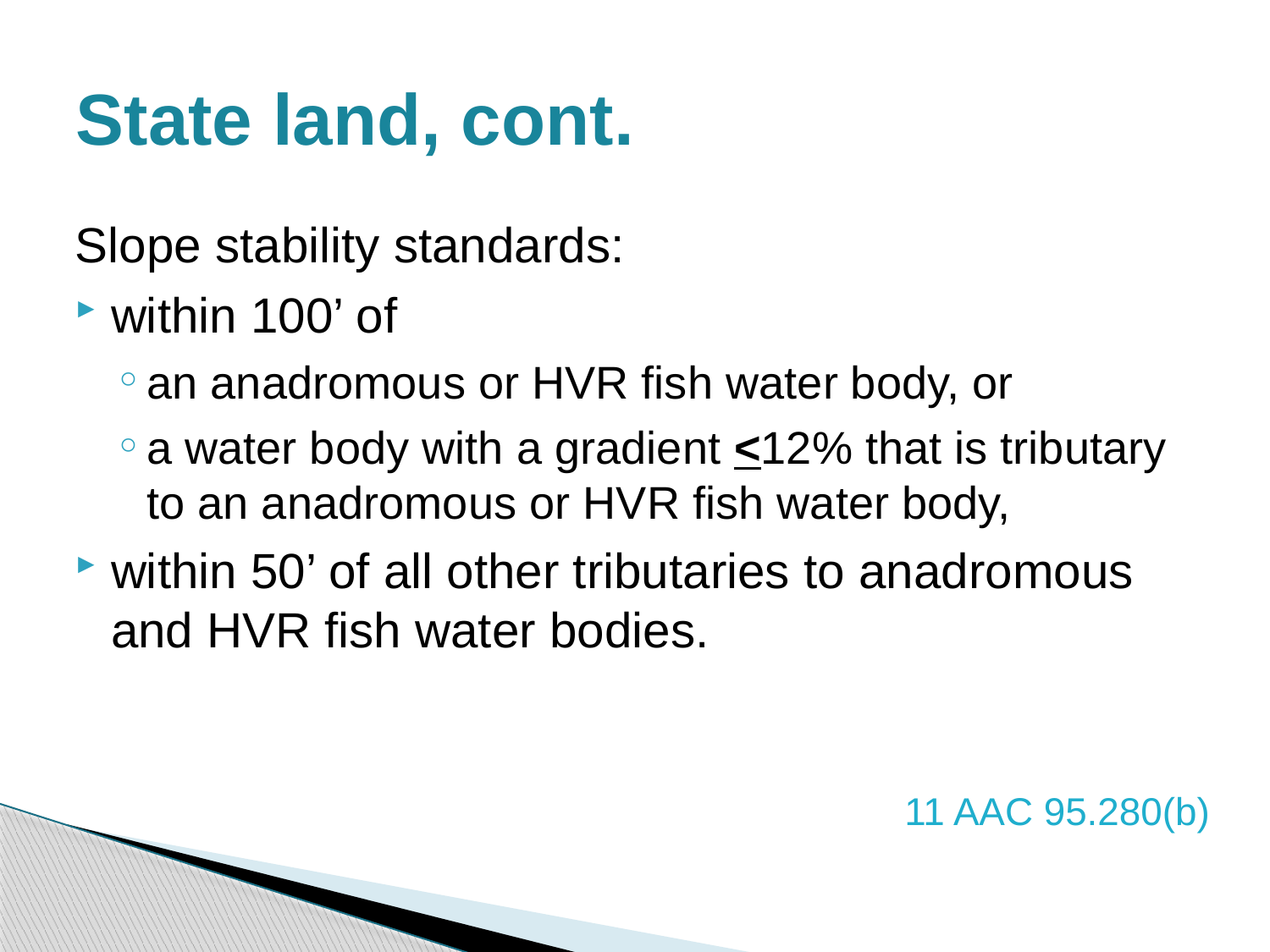

# State land, cont.

Slope stability standards:
within 100’ of
an anadromous or HVR fish water body, or
a water body with a gradient <12% that is tributary to an anadromous or HVR fish water body,
within 50’ of all other tributaries to anadromous and HVR fish water bodies.

11 AAC 95.280(b)